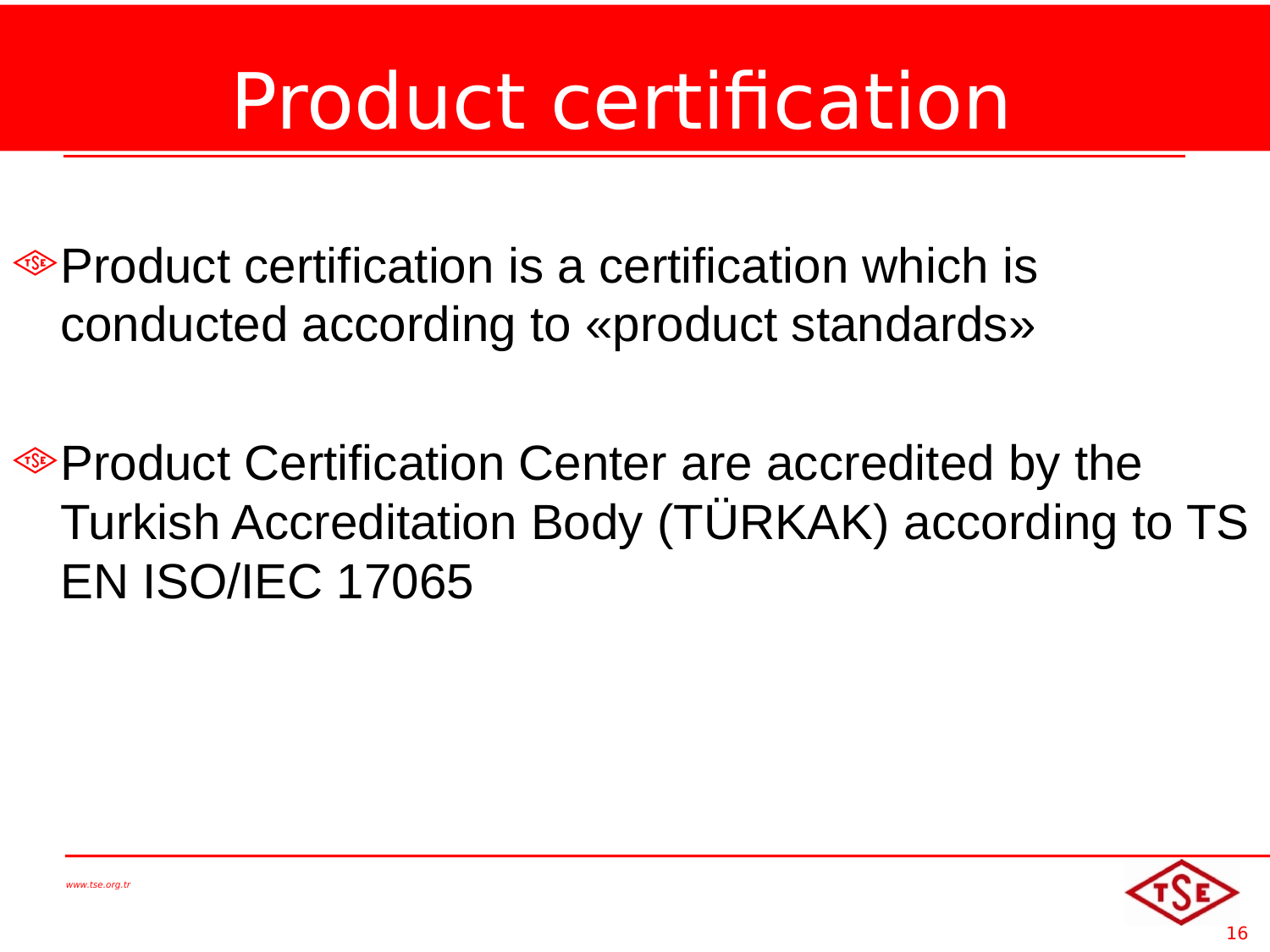

# Product certification
Product certification is a certification which is conducted according to «product standards»

Product Certification Center are accredited by the Turkish Accreditation Body (TÜRKAK) according to TS EN ISO/IEC 17065

www.tse.org.tr
16